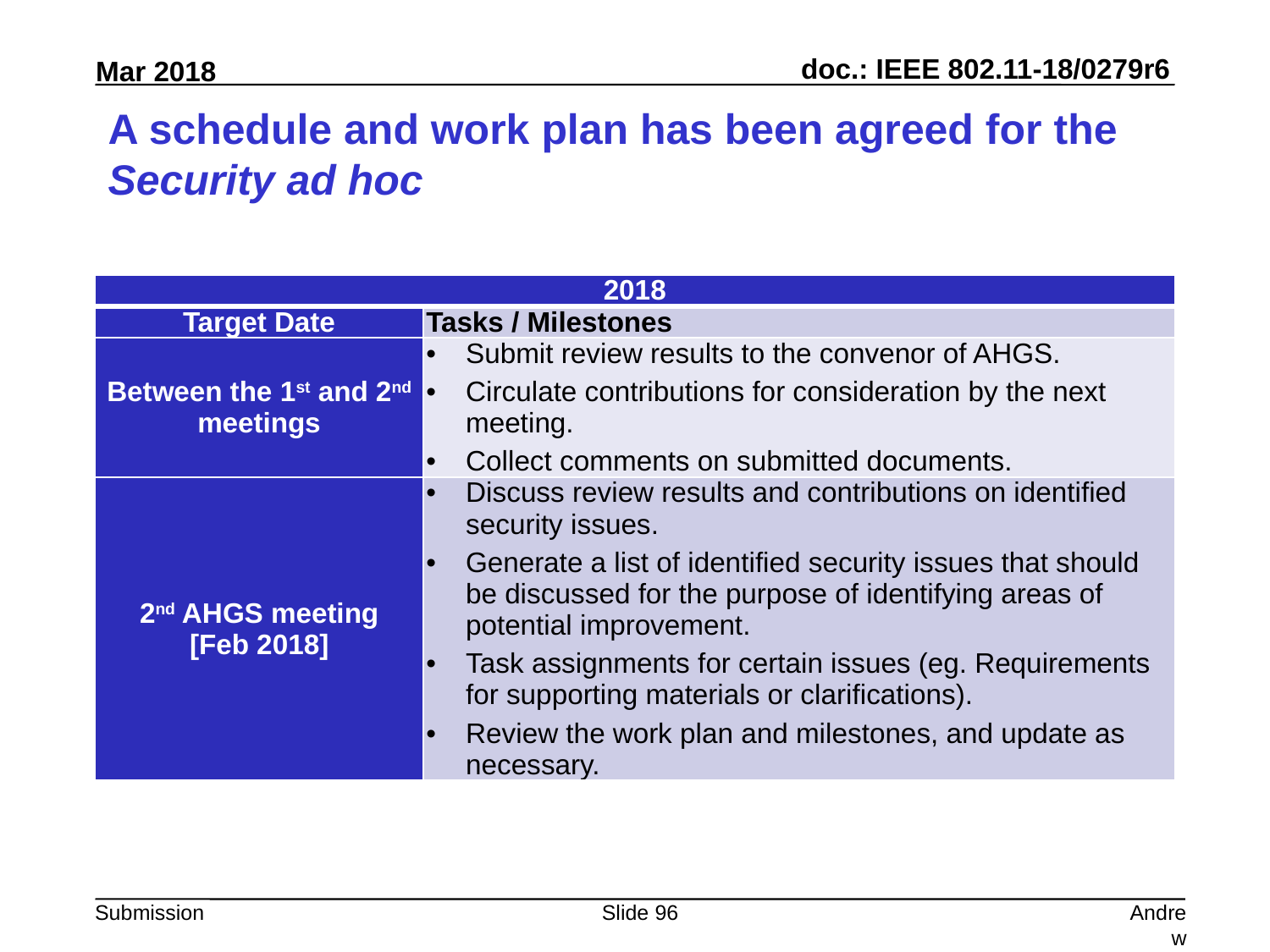

# A schedule and work plan has been agreed for the Security ad hoc
| 2018 |  |
| --- | --- |
| Target Date | Tasks / Milestones |
| Between the 1st and 2nd meetings | Submit review results to the convenor of AHGS. Circulate contributions for consideration by the next meeting. Collect comments on submitted documents. |
| 2nd AHGS meeting [Feb 2018] | Discuss review results and contributions on identified security issues. Generate a list of identified security issues that should be discussed for the purpose of identifying areas of potential improvement. Task assignments for certain issues (eg. Requirements for supporting materials or clarifications). Review the work plan and milestones, and update as necessary. |
Slide 96
Andrew Myles, Cisco